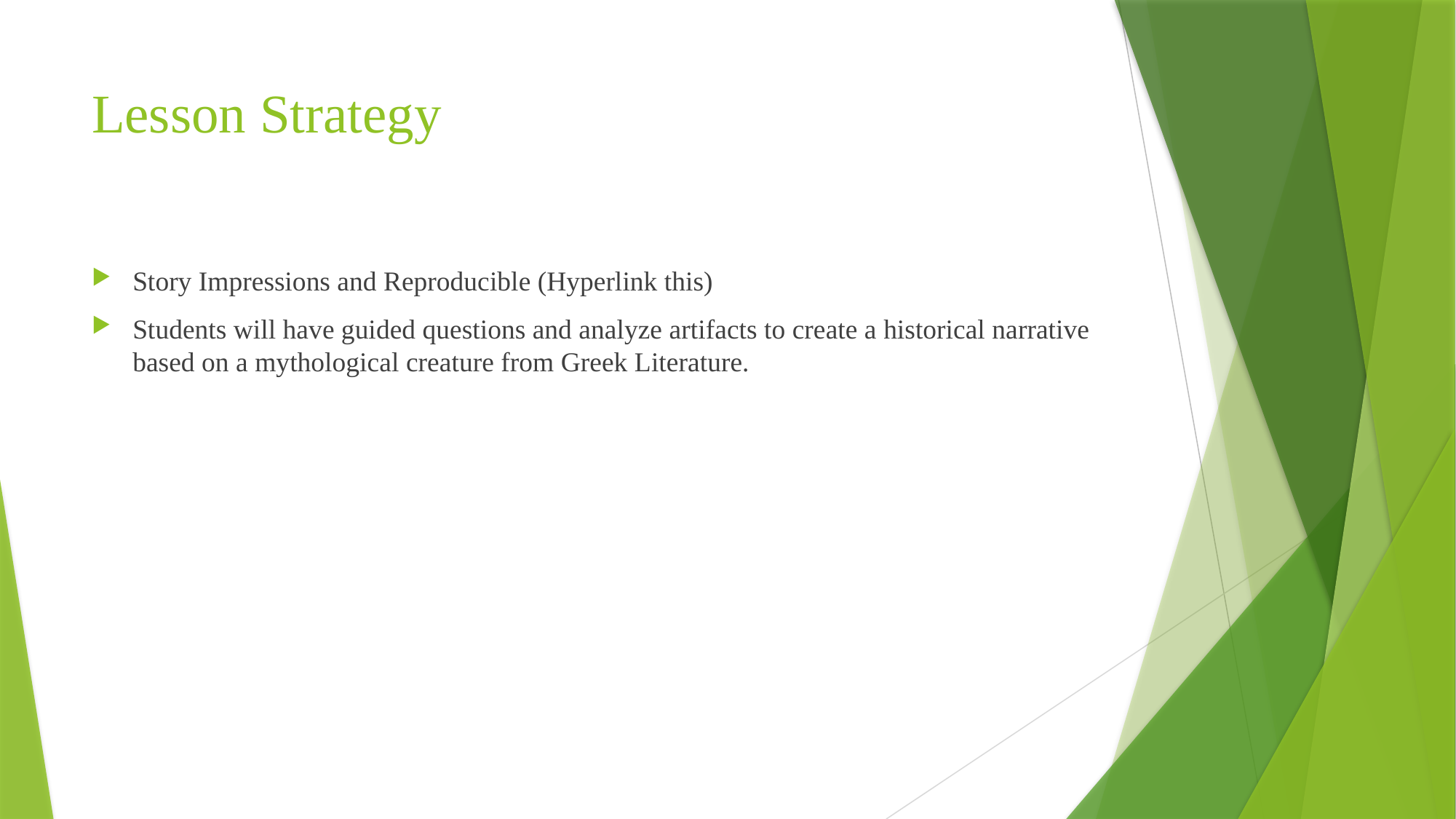

# Lesson Strategy
Story Impressions and Reproducible (Hyperlink this)
Students will have guided questions and analyze artifacts to create a historical narrative based on a mythological creature from Greek Literature.